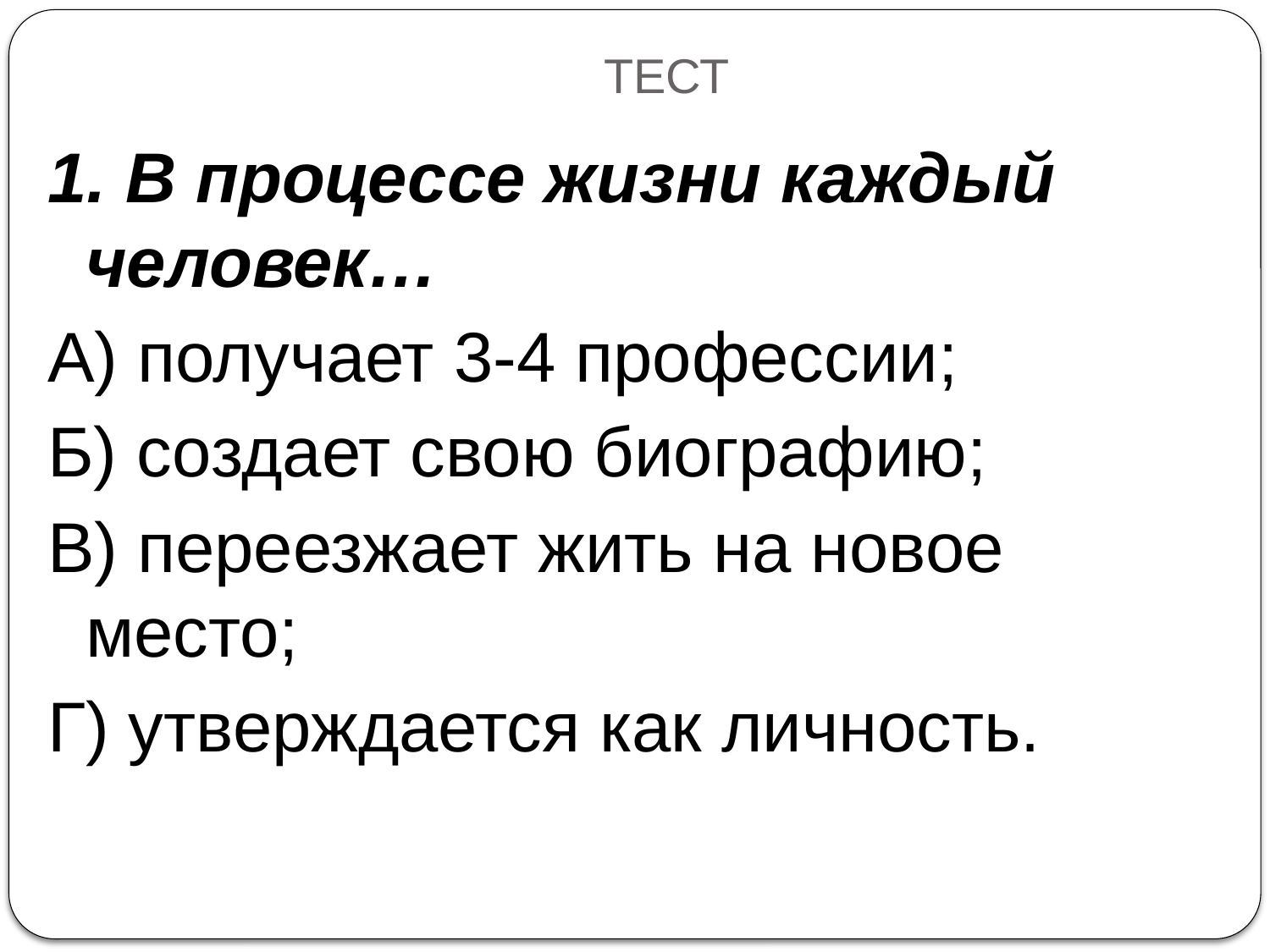

# ТЕСТ
1. В процессе жизни каждый человек…
А) получает 3-4 профессии;
Б) создает свою биографию;
В) переезжает жить на новое место;
Г) утверждается как личность.